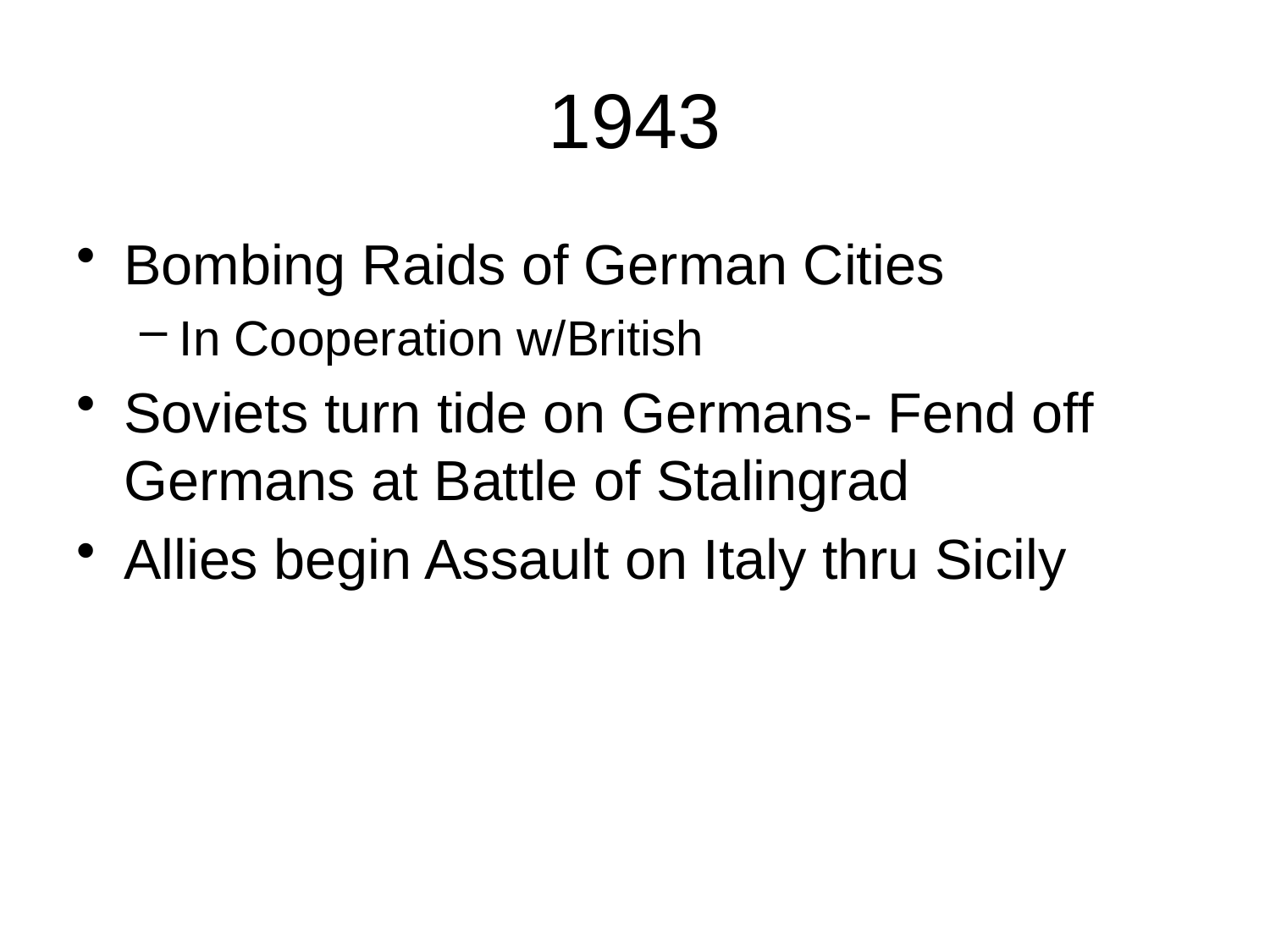

# 1943
Bombing Raids of German Cities
In Cooperation w/British
Soviets turn tide on Germans- Fend off Germans at Battle of Stalingrad
Allies begin Assault on Italy thru Sicily